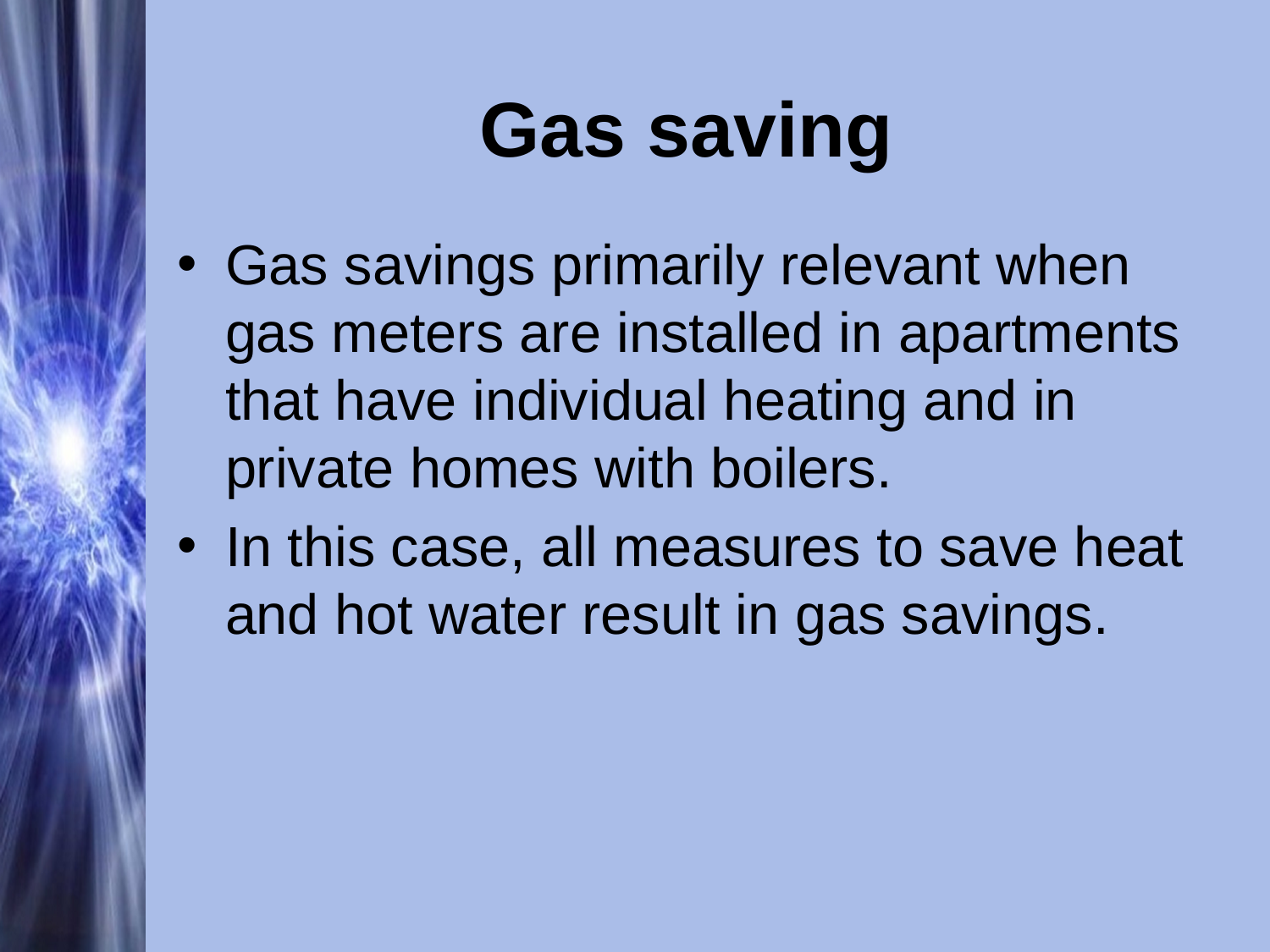

# Gas saving
Gas savings primarily relevant when gas meters are installed in apartments that have individual heating and in private homes with boilers.
In this case, all measures to save heat and hot water result in gas savings.